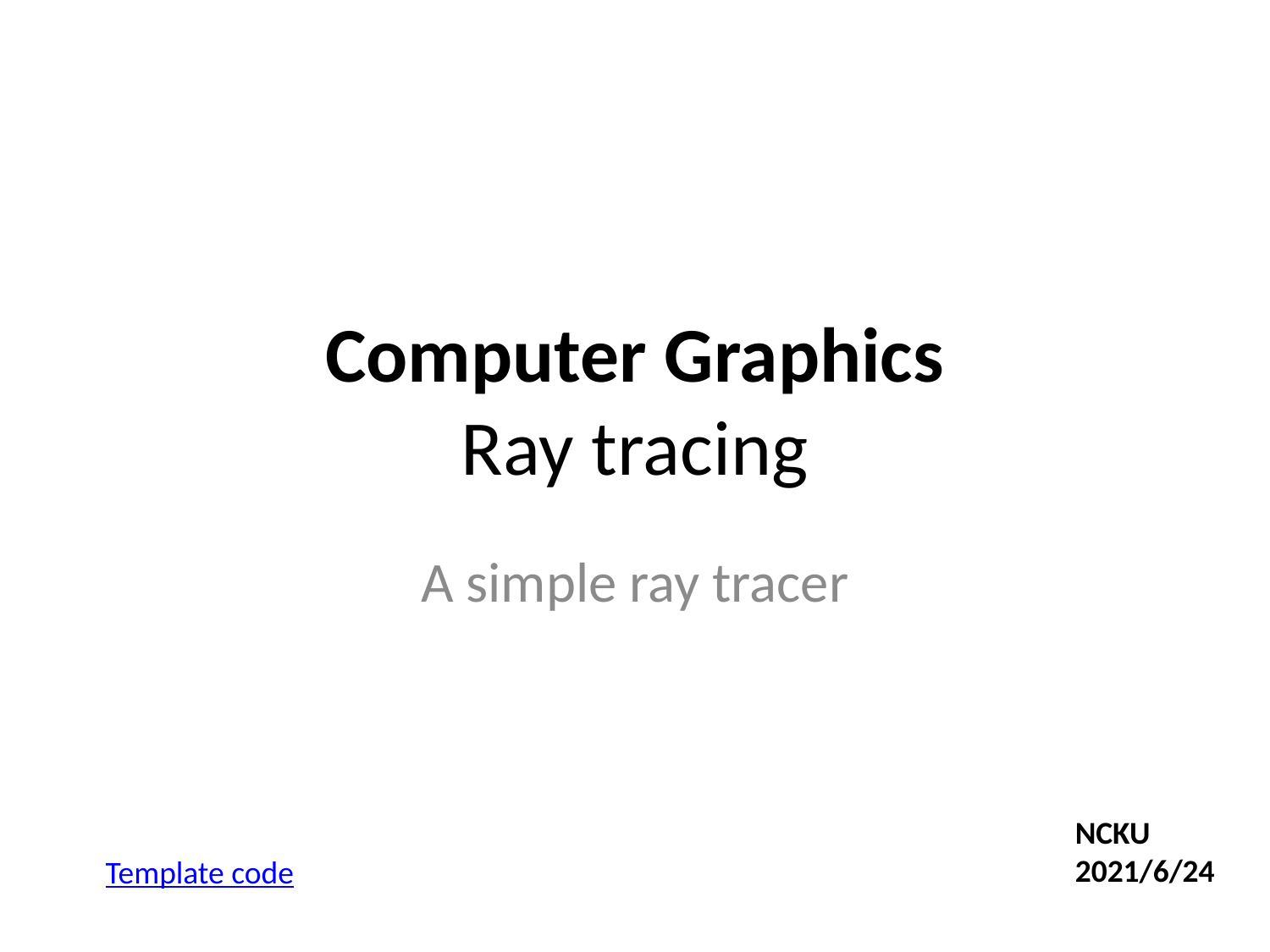

# Computer Graphics Ray tracing
A simple ray tracer
NCKU
2021/6/24
Template code